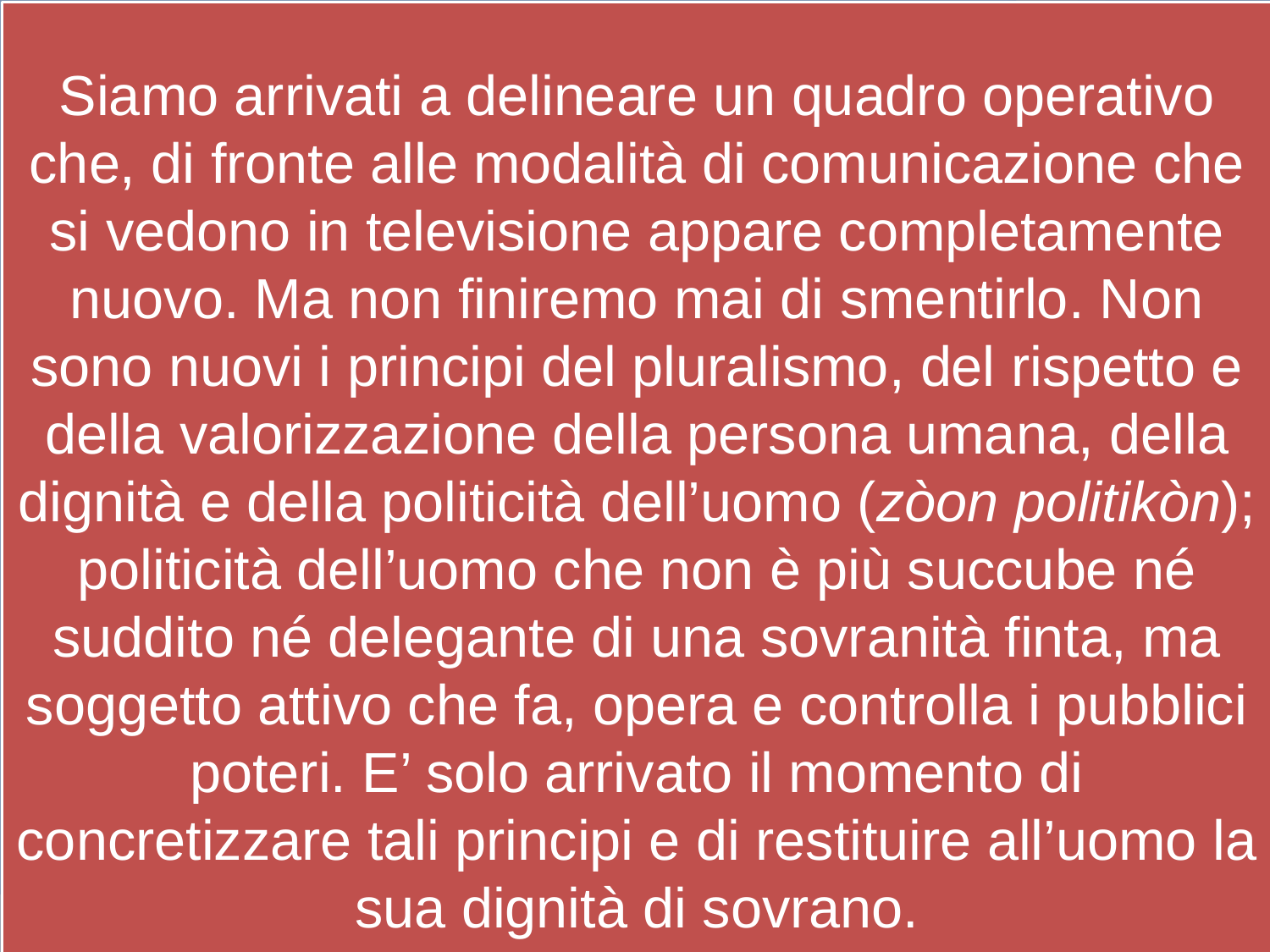

Siamo arrivati a delineare un quadro operativo che, di fronte alle modalità di comunicazione che si vedono in televisione appare completamente nuovo. Ma non finiremo mai di smentirlo. Non sono nuovi i principi del pluralismo, del rispetto e della valorizzazione della persona umana, della dignità e della politicità dell’uomo (zòon politikòn); politicità dell’uomo che non è più succube né suddito né delegante di una sovranità finta, ma soggetto attivo che fa, opera e controlla i pubblici poteri. E’ solo arrivato il momento di concretizzare tali principi e di restituire all’uomo la sua dignità di sovrano.